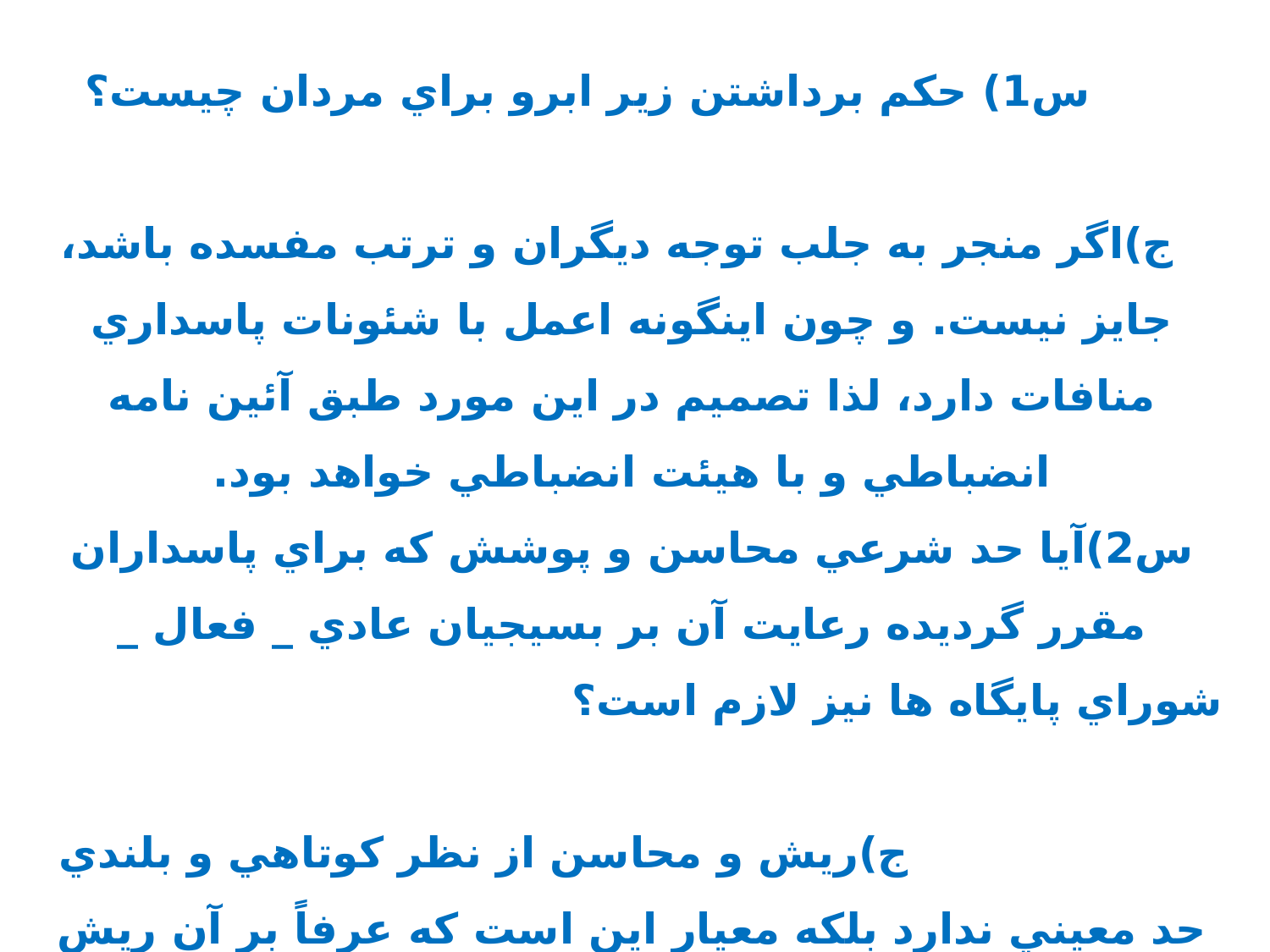

# 1)آراستگی ظاهری                                                                                                                                                                                                                                                                                                                                                                                                   س1) حكم برداشتن زير ابرو براي مردان چيست؟                                                                                       ج)اگر منجر به جلب توجه ديگران و ترتب مفسده باشد، جايز نيست. و چون اينگونه اعمل با شئونات پاسداري منافات دارد، لذا تصميم در اين مورد طبق آئين نامه انضباطي و با هيئت انضباطي خواهد بود. س2)آيا حد شرعي محاسن و پوشش كه براي پاسداران مقرر گرديده رعايت آن بر بسيجيان عادي _ فعال _ شوراي پايگاه ها نيز لازم است؟                                                                                                                                          ج)ريش و محاسن از نظر كوتاهي و بلندي حد معيني ندارد بلكه معيار اين است كه عرفاً بر آن ريش صدق كند و بلند بودن آن بيشتر از يك قبضه دست كراهت دارد و اما پوشش لباس آستين كوتاه براي برادران بسيج اگرچه في نفسه منعي ندارد، لكن در محل كار اگر خلاف آداب و يا در معرض نظر از روي ريبه جنس مخالف باشد اشكال دارد.